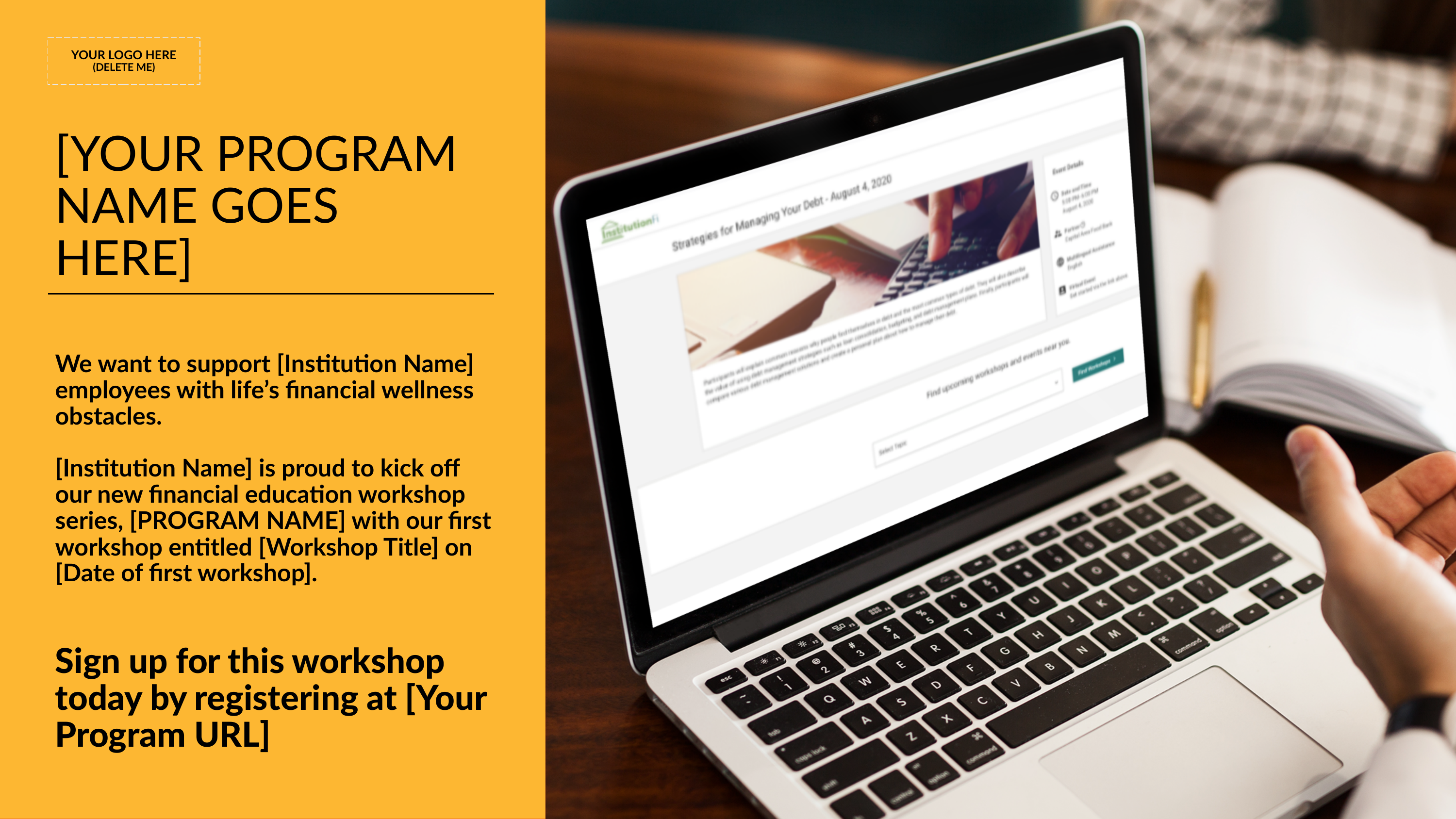

YOUR LOGO HERE
(DELETE ME)
# [YOUR PROGRAM NAME GOES HERE]
We want to support [Institution Name] employees with life’s financial wellness obstacles.

[Institution Name] is proud to kick off our new financial education workshop series, [PROGRAM NAME] with our first workshop entitled [Workshop Title] on [Date of first workshop].

Sign up for this workshop today by registering at [Your Program URL]